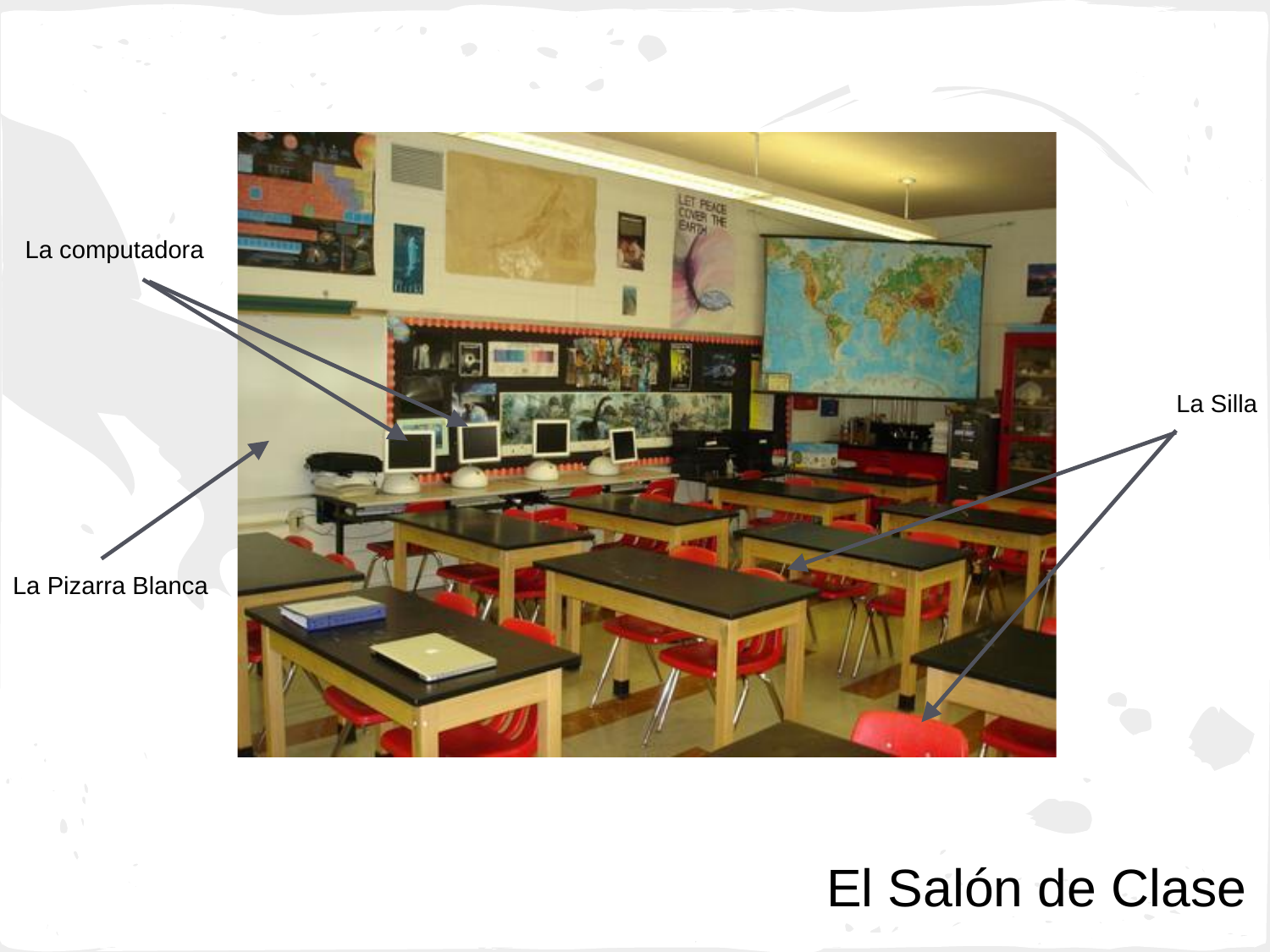

La computadora
La Silla
la pizarra blanca
La Pizarra Blanca
El Salón de Clase